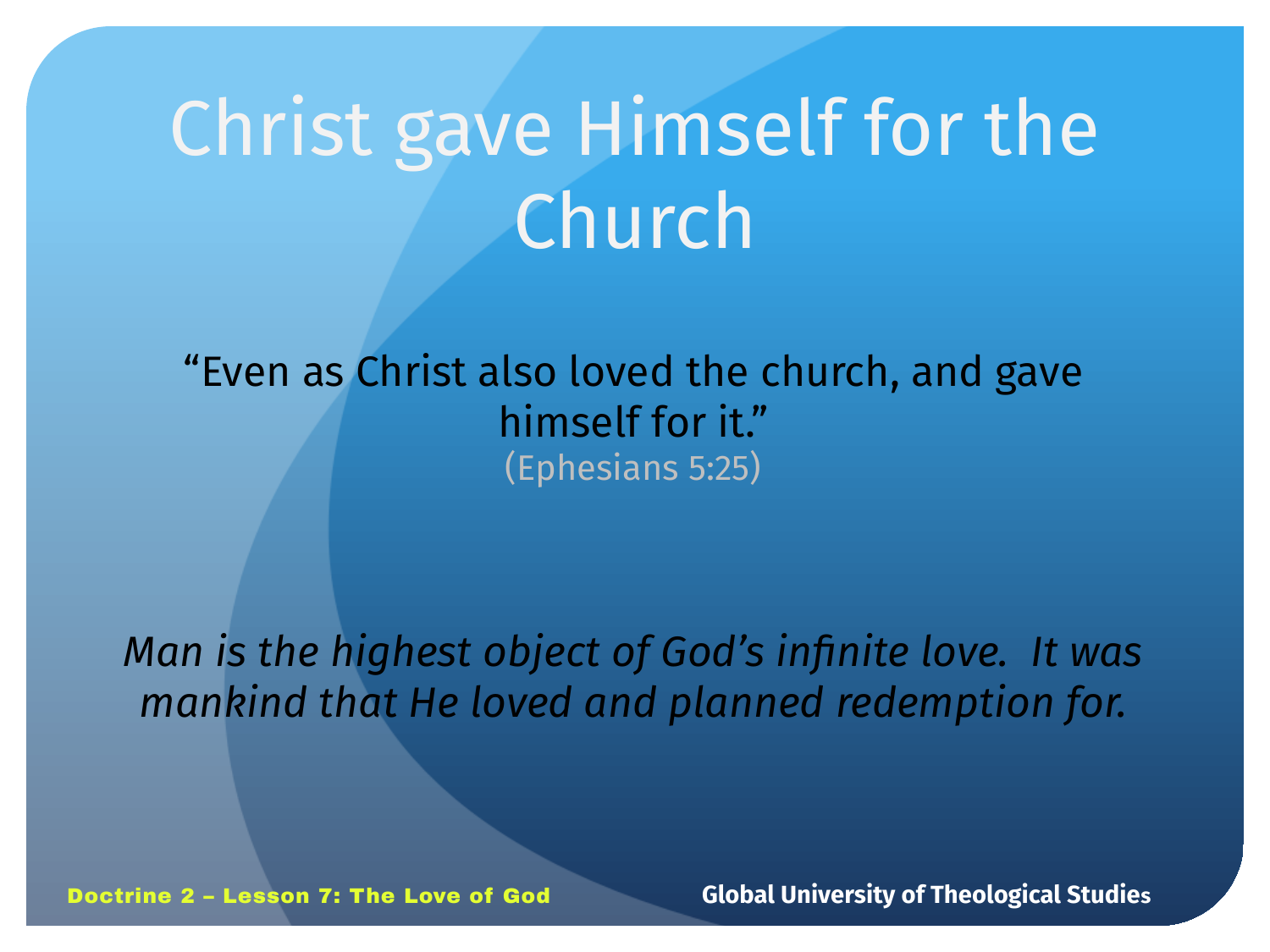

Christ gave Himself for the Church
“Even as Christ also loved the church, and gave himself for it.”
(Ephesians 5:25)
Man is the highest object of God’s infinite love.  It was mankind that He loved and planned redemption for.
Doctrine 2 – Lesson 7: The Love of God		Global University of Theological Studies